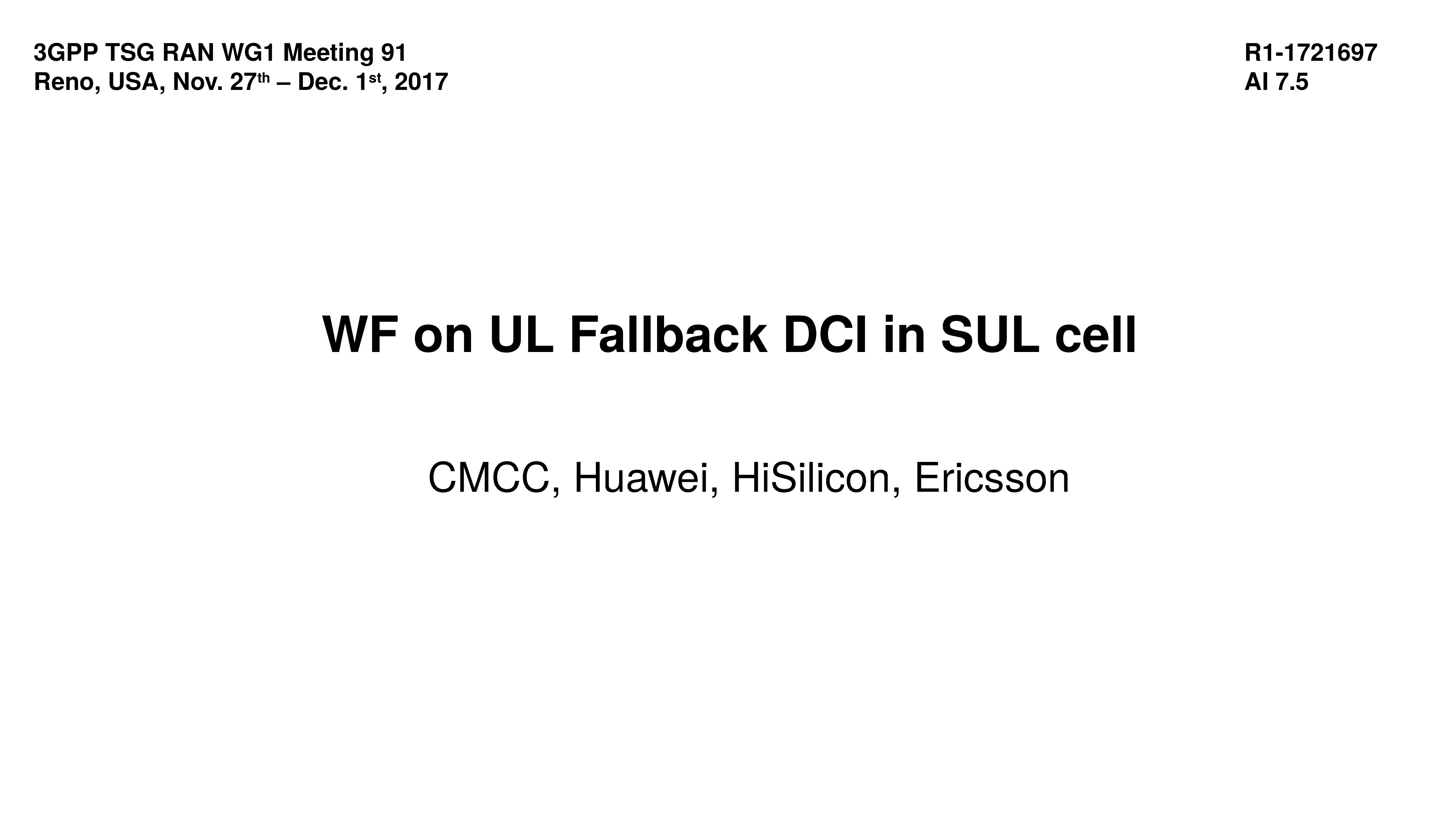

3GPP TSG RAN WG1 Meeting 91
Reno, USA, Nov. 27th – Dec. 1st, 2017
R1-1721697
AI 7.5
WF on UL Fallback DCI in SUL cell
CMCC, Huawei, HiSilicon, Ericsson